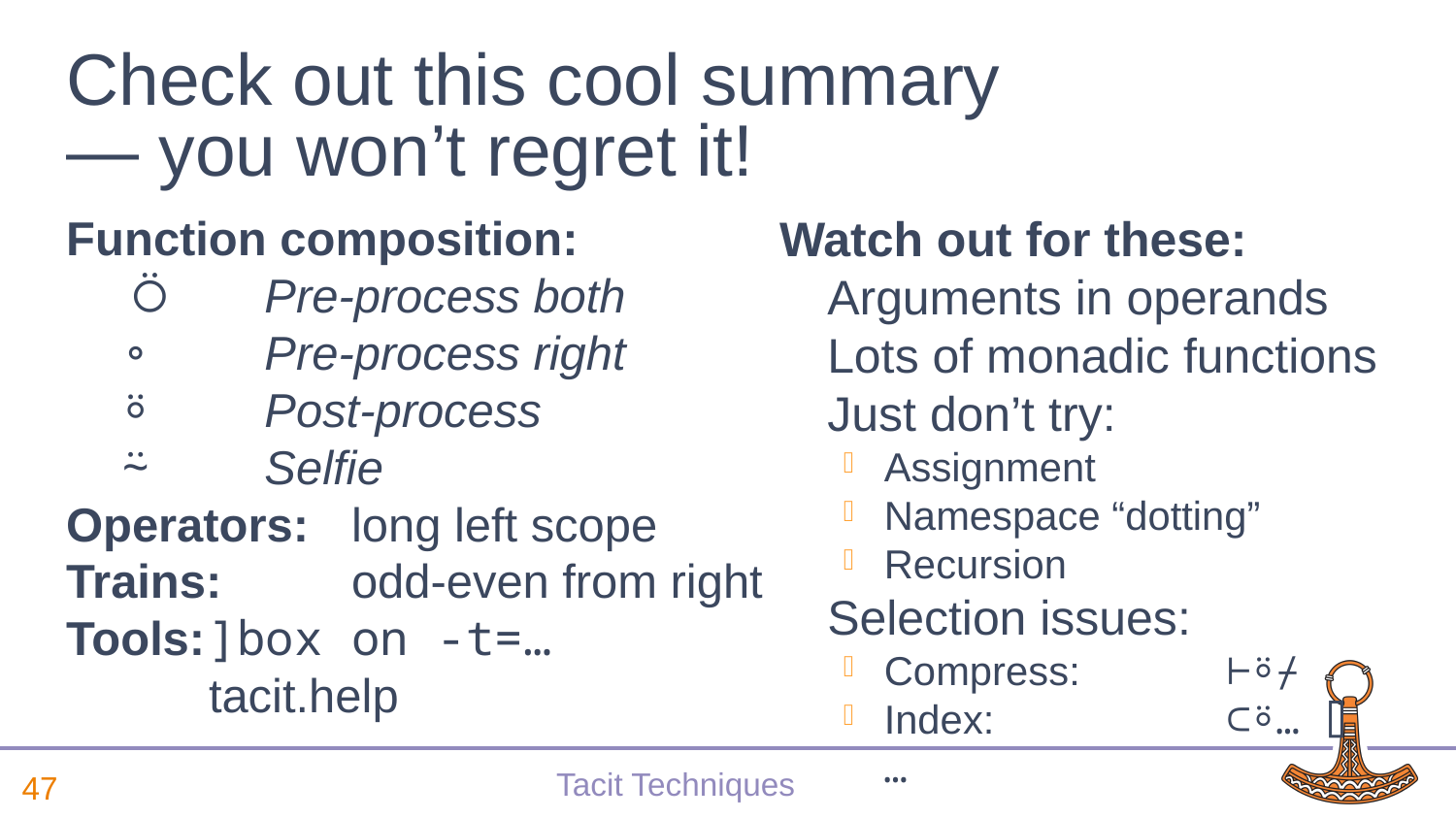

# Check out this cool summary — you won’t regret it!
Watch out for these:
Arguments in operands
Lots of monadic functions
Just don’t try:
Assignment
Namespace “dotting”
Recursion
Selection issues:
Compress:	⊢⍤⌿
Index:	⊂⍤… ⌷ …

Function composition:
⍥	Pre-process both
∘	Pre-process right
⍤	Post-process
⍨	Selfie
Operators:	long left scope
Trains:	odd-even from right
Tools:	]box on -t=…
	tacit.help